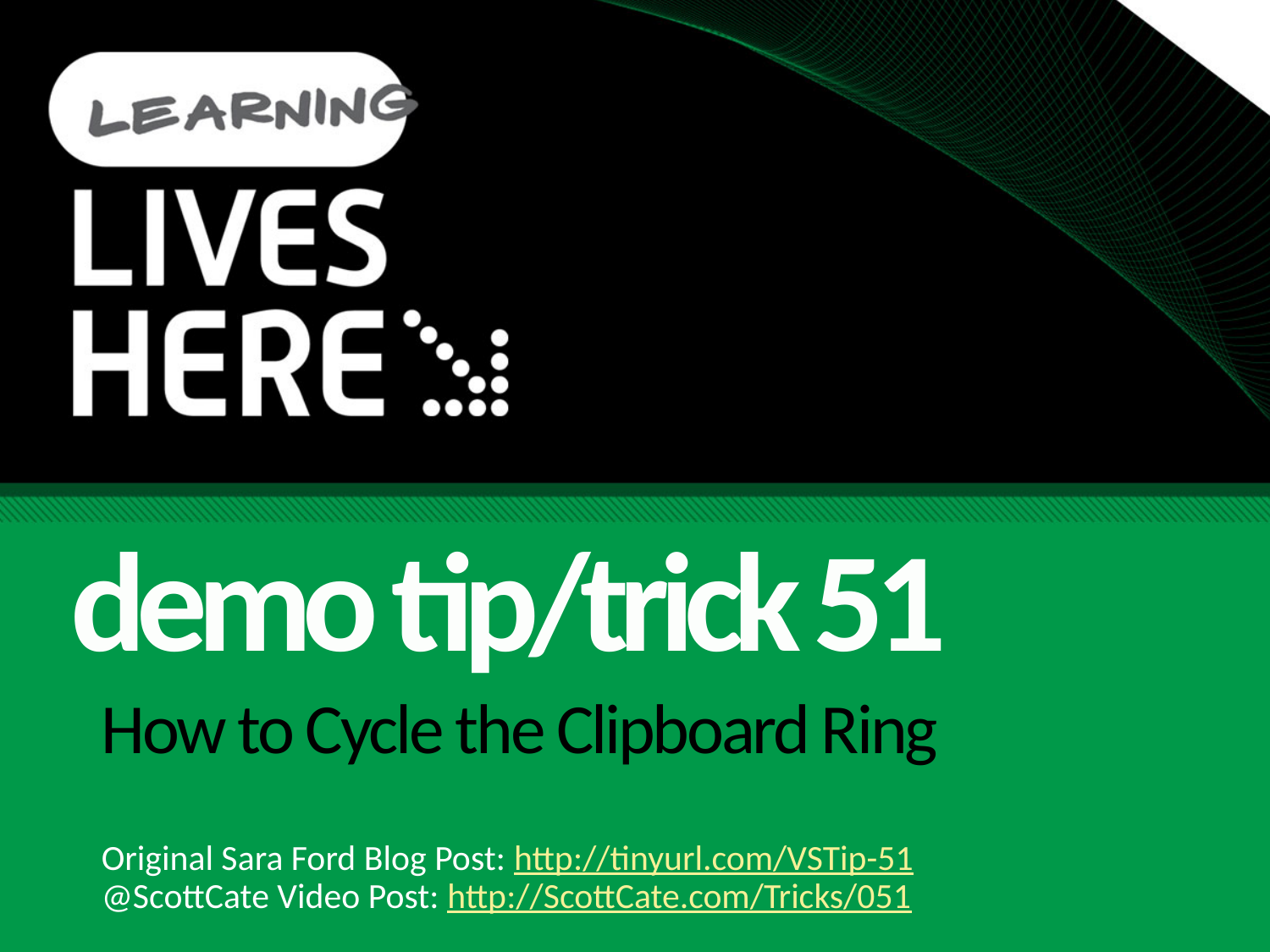

demo tip/trick 51
# How to Cycle the Clipboard Ring

Original Sara Ford Blog Post: http://tinyurl.com/VSTip-51
@ScottCate Video Post: http://ScottCate.com/Tricks/051